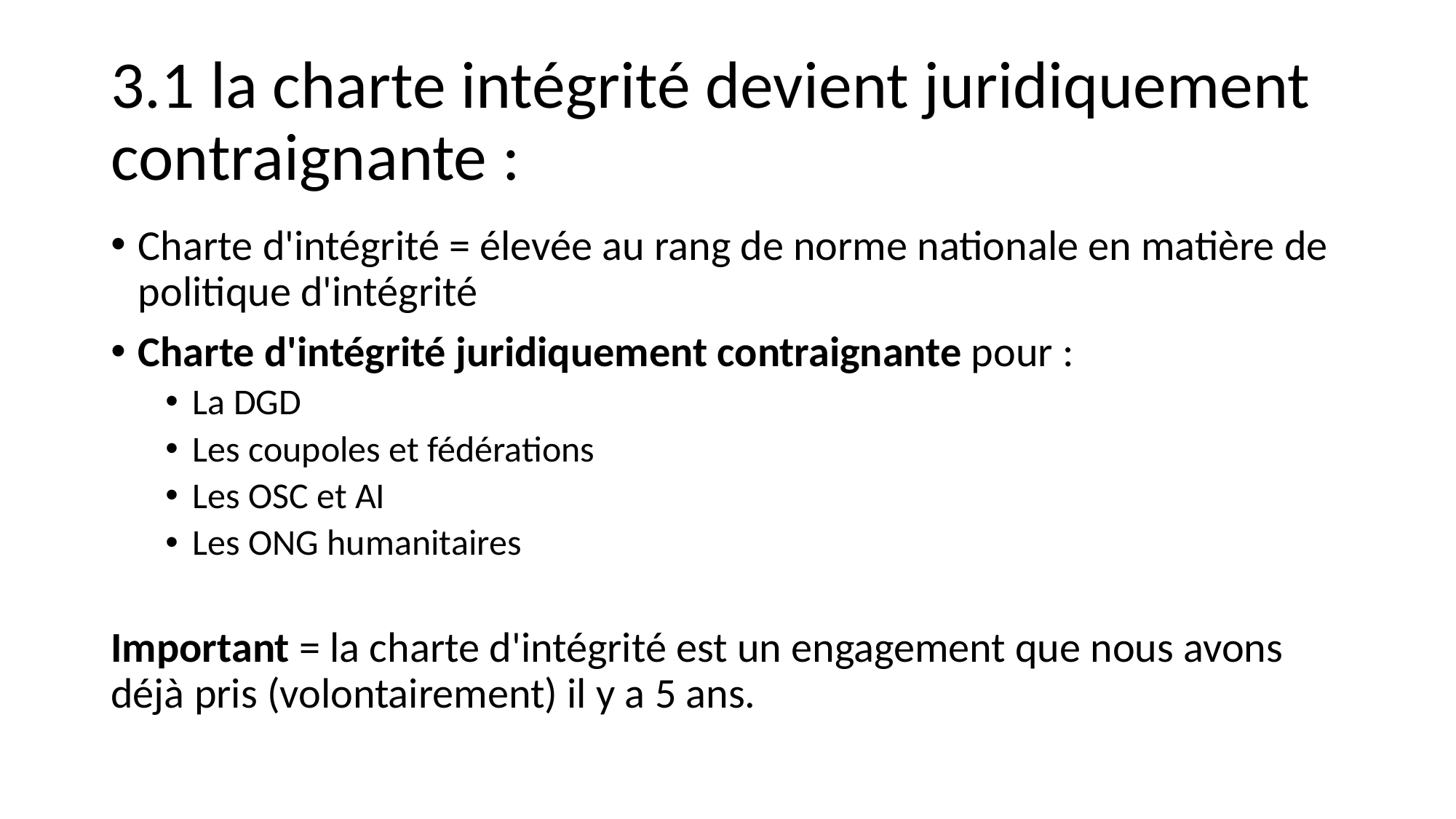

# 3.1 la charte intégrité devient juridiquement contraignante :
Charte d'intégrité = élevée au rang de norme nationale en matière de politique d'intégrité
Charte d'intégrité juridiquement contraignante pour :
La DGD
Les coupoles et fédérations
Les OSC et AI
Les ONG humanitaires

Important = la charte d'intégrité est un engagement que nous avons déjà pris (volontairement) il y a 5 ans.